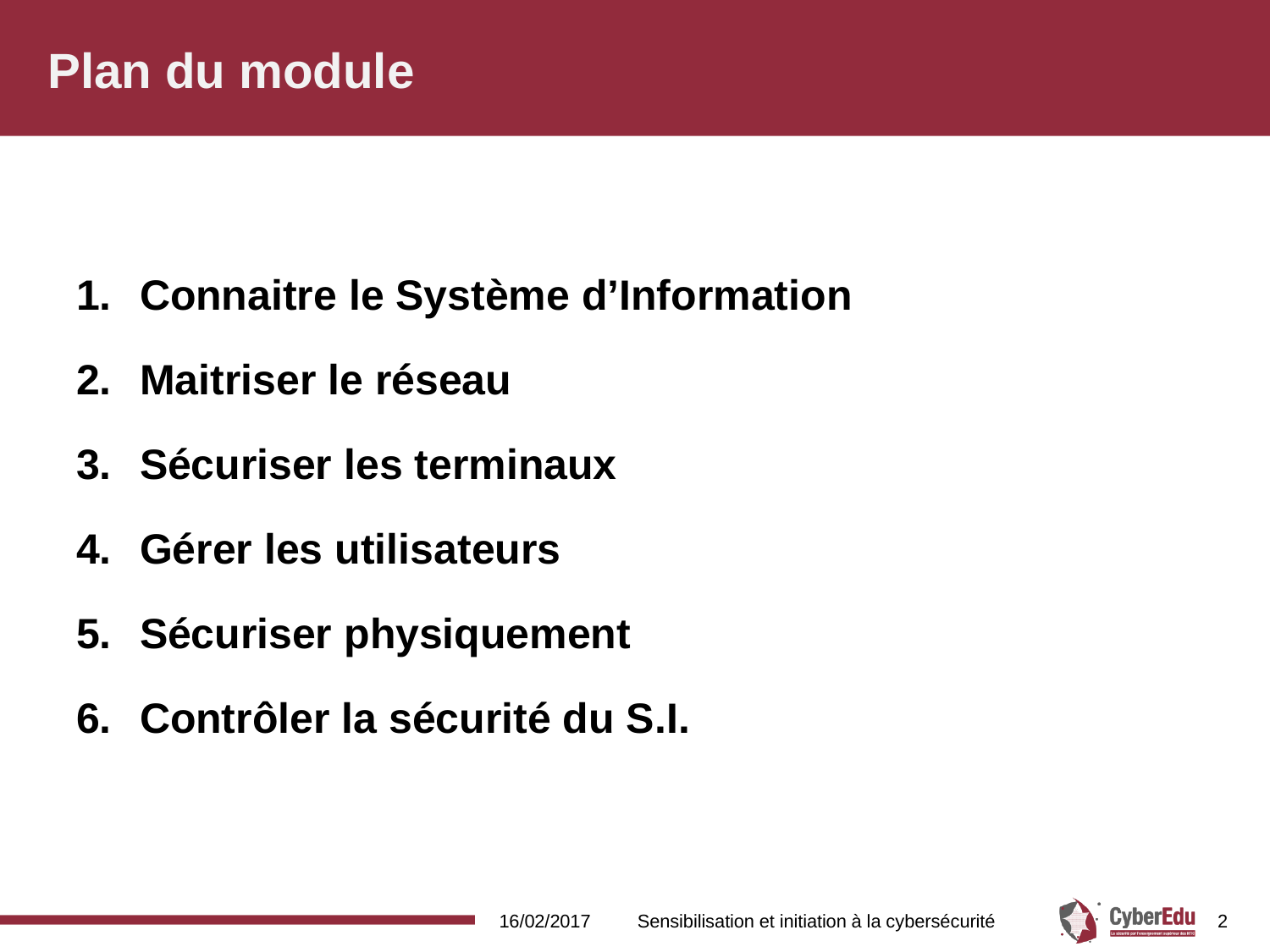

# Plan du module
Connaitre le Système d’Information
Maitriser le réseau
Sécuriser les terminaux
Gérer les utilisateurs
Sécuriser physiquement
Contrôler la sécurité du S.I.

16/02/2017
Sensibilisation et initiation à la cybersécurité
2